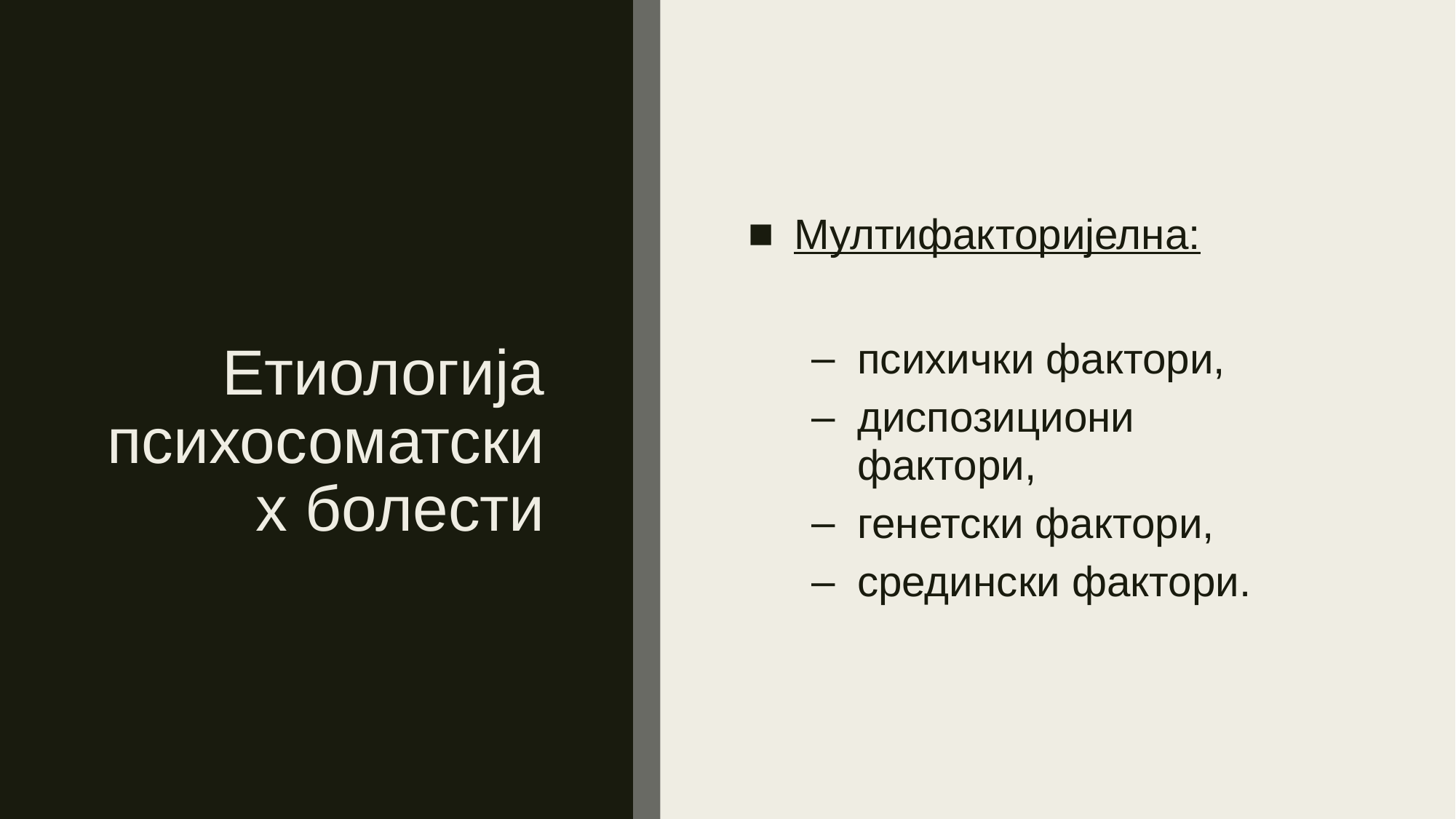

# Етиологија психосоматских болести
Мултифакторијелна:

психички фактори,
диспозициони фактори,
генетски фактори,
средински фактори.